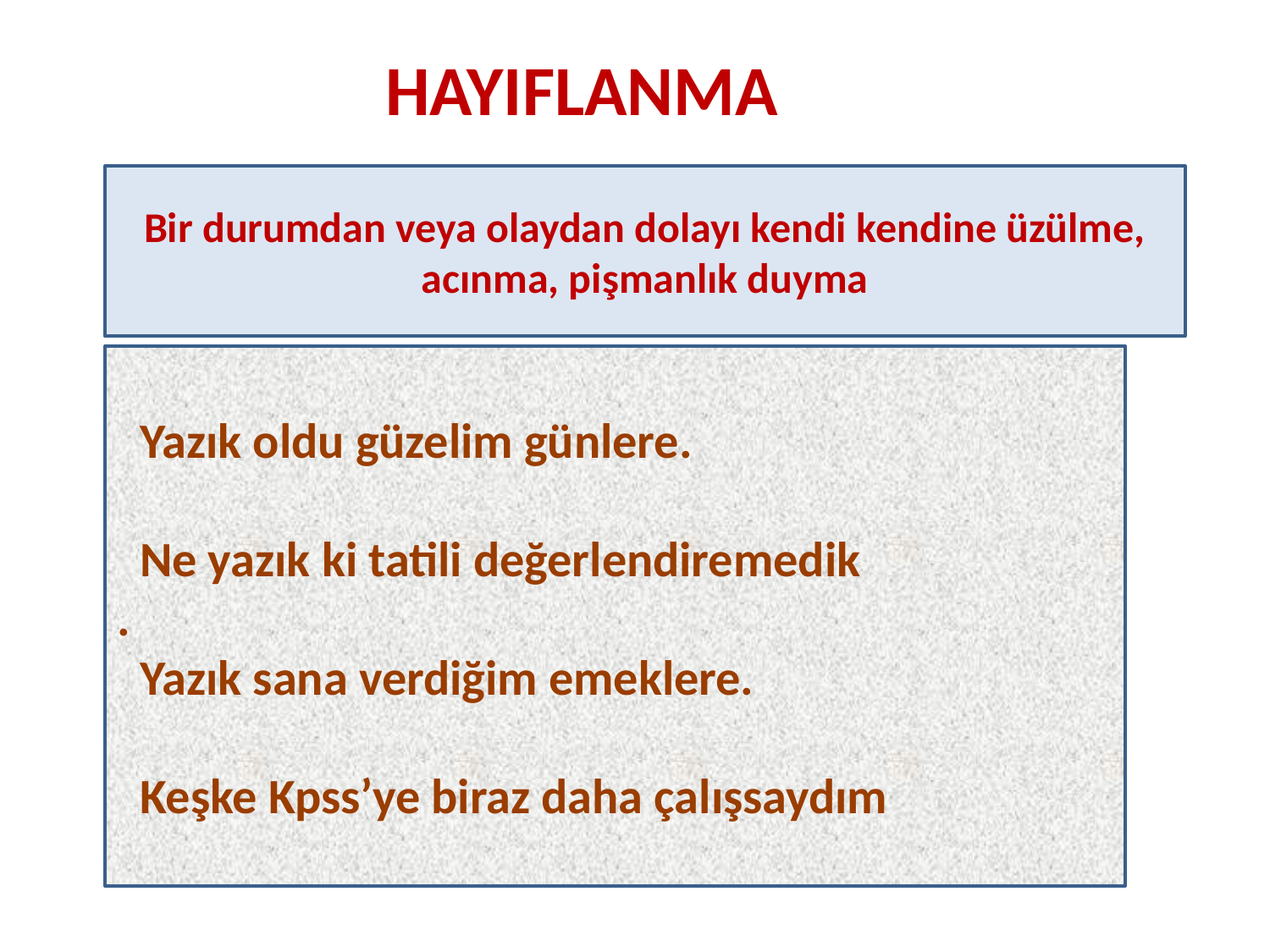

# HAYIFLANMA
Bir durumdan veya olaydan dolayı kendi kendine üzülme, acınma, pişmanlık duyma

  Yazık oldu güzelim günlere.

  Ne yazık ki tatili değerlendiremedik
.
  Yazık sana verdiğim emeklere.

  Keşke Kpss’ye biraz daha çalışsaydım